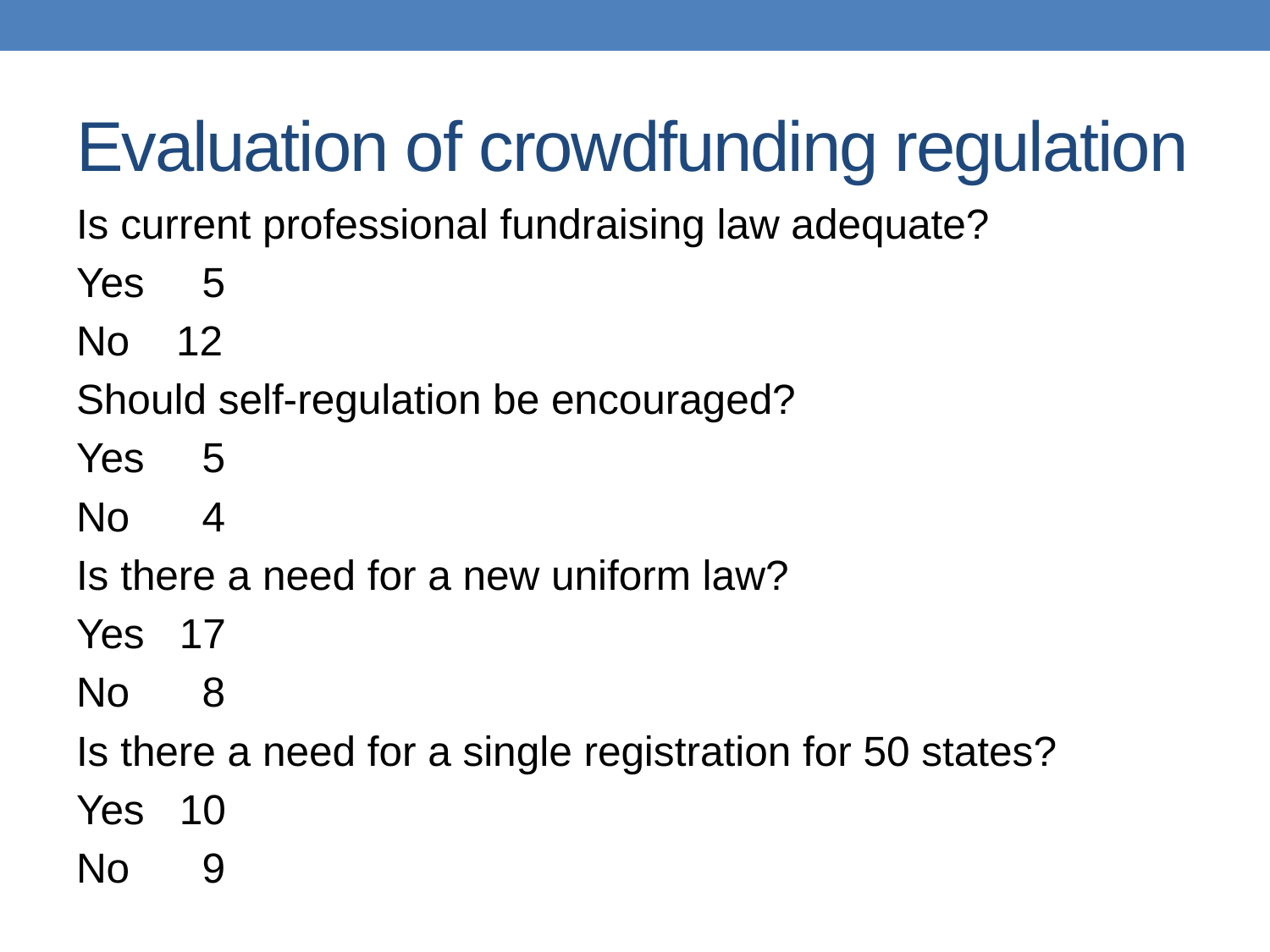

# Evaluation of crowdfunding regulation
Is current professional fundraising law adequate?
Yes	5
No    12
Should self-regulation be encouraged?
Yes	5
No	4
Is there a need for a new uniform law?
Yes   17
No	8
Is there a need for a single registration for 50 states?
Yes   10
No	9